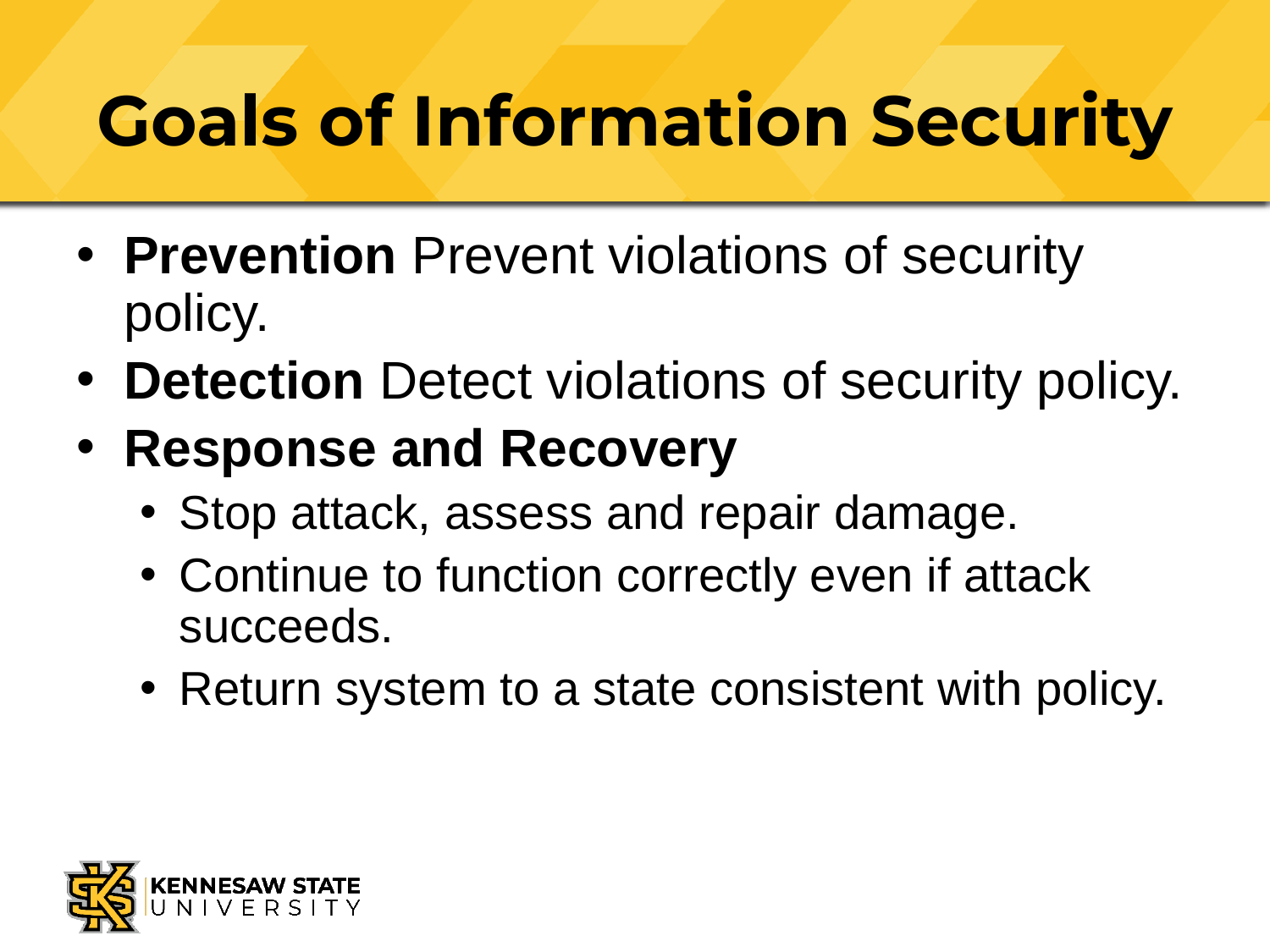

# Goals of Information Security
Prevention Prevent violations of security policy.
Detection Detect violations of security policy.
Response and Recovery
Stop attack, assess and repair damage.
Continue to function correctly even if attack succeeds.
Return system to a state consistent with policy.